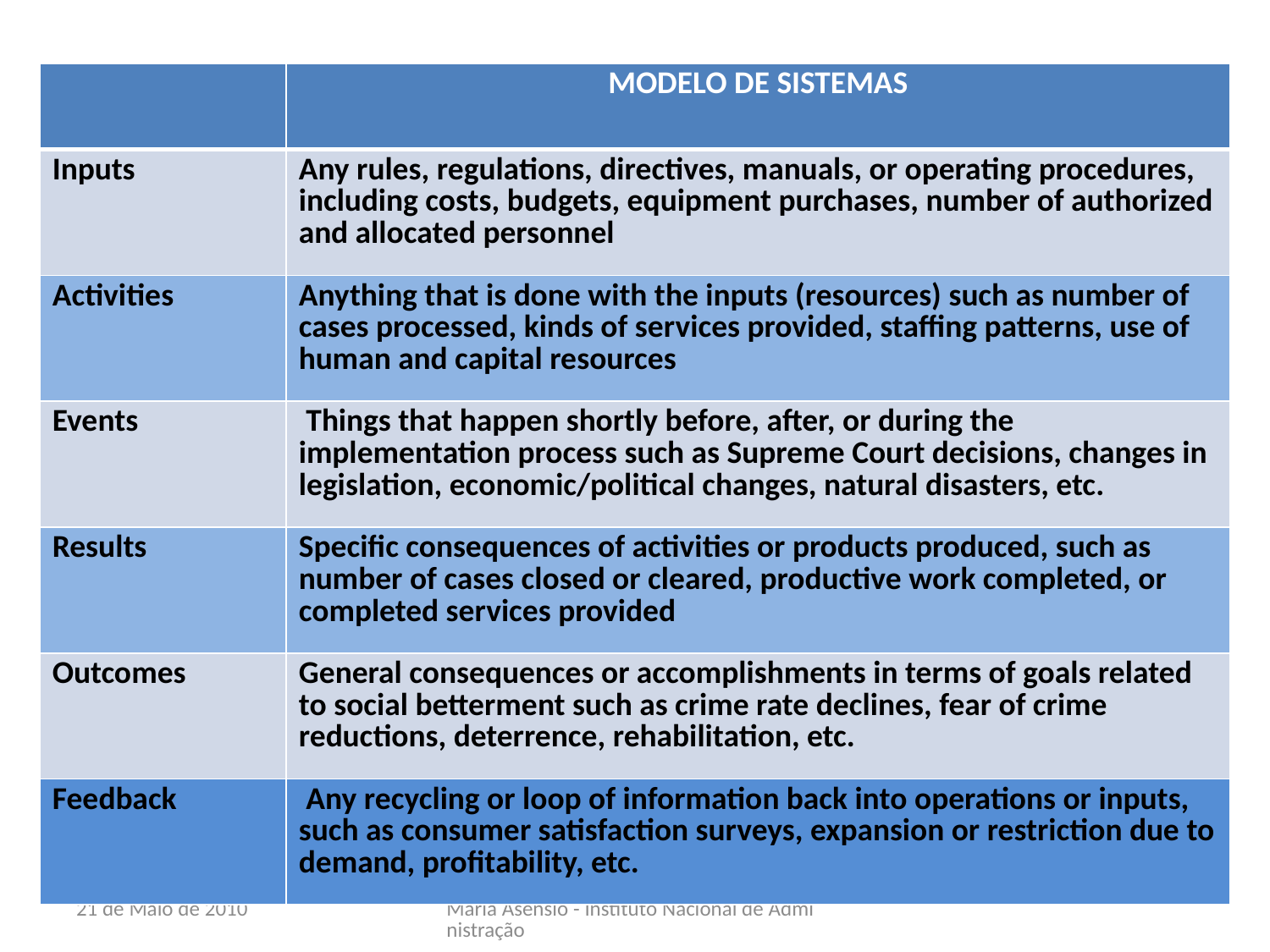

|  | MODELO DE SISTEMAS |
| --- | --- |
| Inputs | Any rules, regulations, directives, manuals, or operating procedures, including costs, budgets, equipment purchases, number of authorized and allocated personnel |
| Activities | Anything that is done with the inputs (resources) such as number of cases processed, kinds of services provided, staffing patterns, use of human and capital resources |
| Events | Things that happen shortly before, after, or during the implementation process such as Supreme Court decisions, changes in legislation, economic/political changes, natural disasters, etc. |
| Results | Specific consequences of activities or products produced, such as number of cases closed or cleared, productive work completed, or completed services provided |
| Outcomes | General consequences or accomplishments in terms of goals related to social betterment such as crime rate declines, fear of crime reductions, deterrence, rehabilitation, etc. |
| Feedback | Any recycling or loop of information back into operations or inputs, such as consumer satisfaction surveys, expansion or restriction due to demand, profitability, etc. |
21 de Maio de 2010
Maria Asensio - Instituto Nacional de Administração